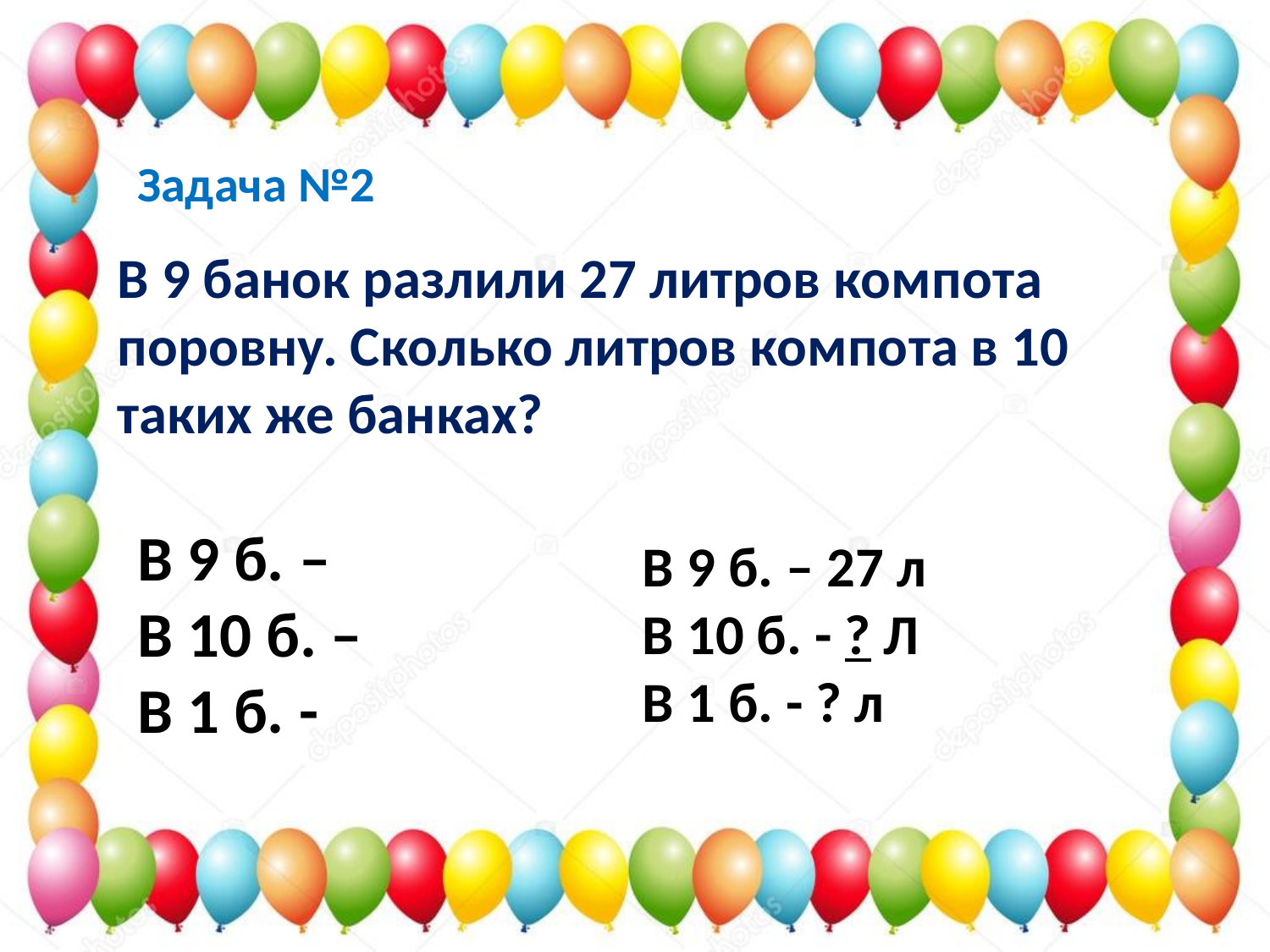

Задача №2
В 9 банок разлили 27 литров компота поровну. Сколько литров компота в 10 таких же банках?
В 9 б. –
В 10 б. –
В 1 б. -
В 9 б. – 27 л
В 10 б. - ? Л
В 1 б. - ? л